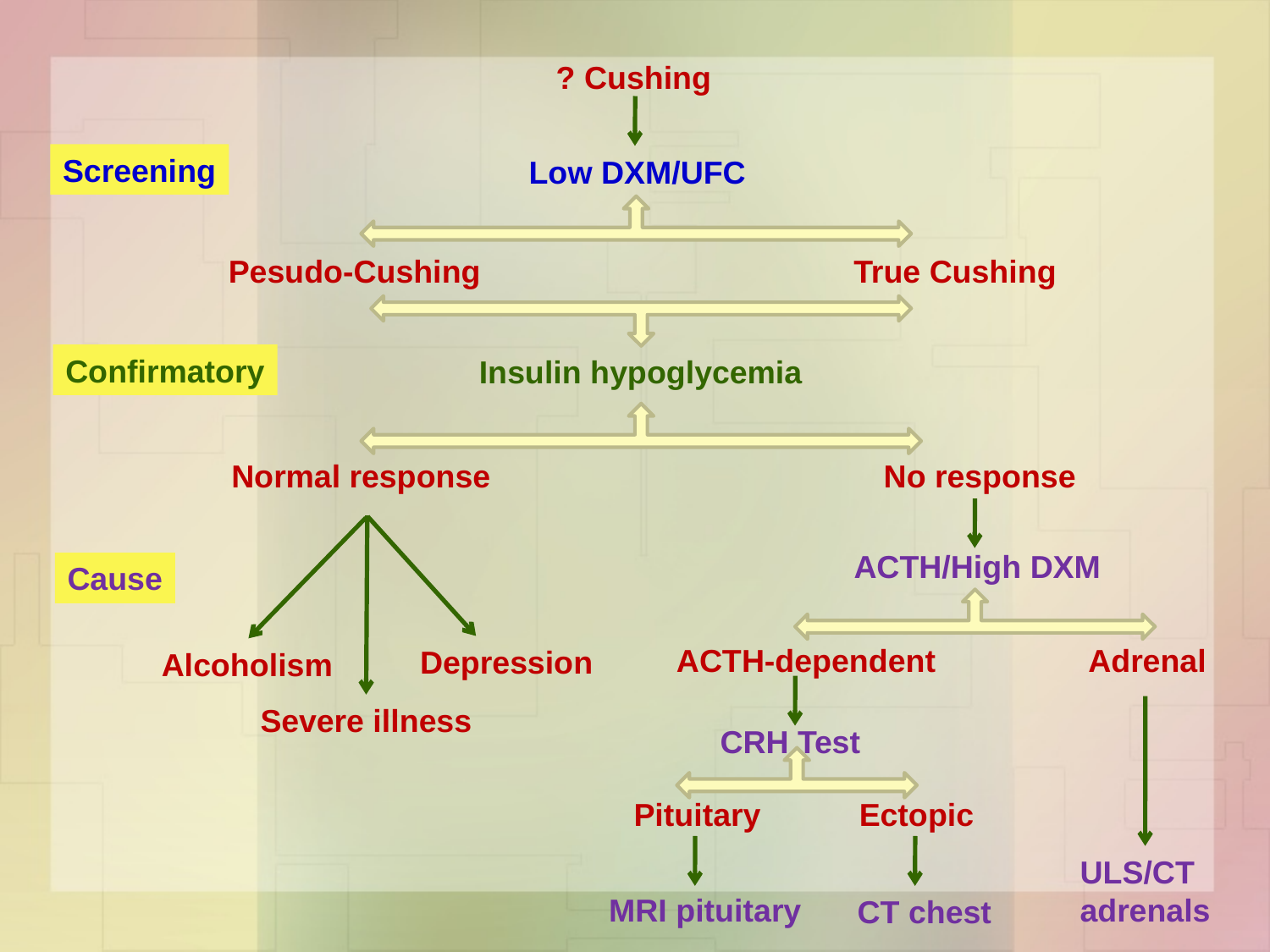

? Cushing
Screening
Low DXM/UFC

Pesudo-Cushing
True Cushing

Confirmatory
Insulin hypoglycemia

Normal response
No response
ACTH/High DXM
Cause

Adrenal
ACTH-dependent
Depression
Alcoholism
Severe illness
CRH Test

Pituitary
Ectopic
ULS/CT adrenals
 MRI pituitary
CT chest